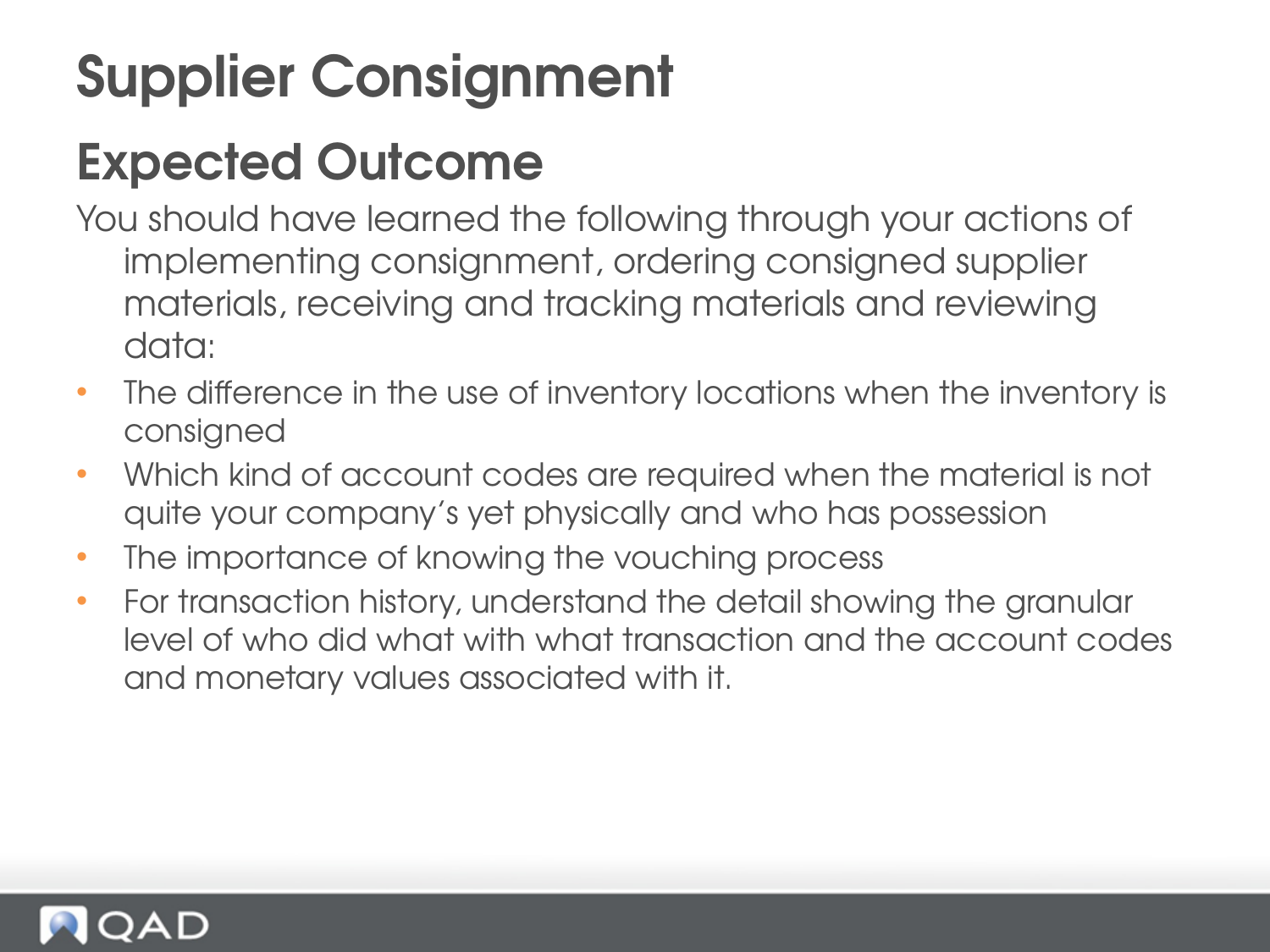

# Supplier Consignment
Expected Outcome
You should have learned the following through your actions of implementing consignment, ordering consigned supplier materials, receiving and tracking materials and reviewing data:
The difference in the use of inventory locations when the inventory is consigned
Which kind of account codes are required when the material is not quite your company’s yet physically and who has possession
The importance of knowing the vouching process
For transaction history, understand the detail showing the granular level of who did what with what transaction and the account codes and monetary values associated with it.